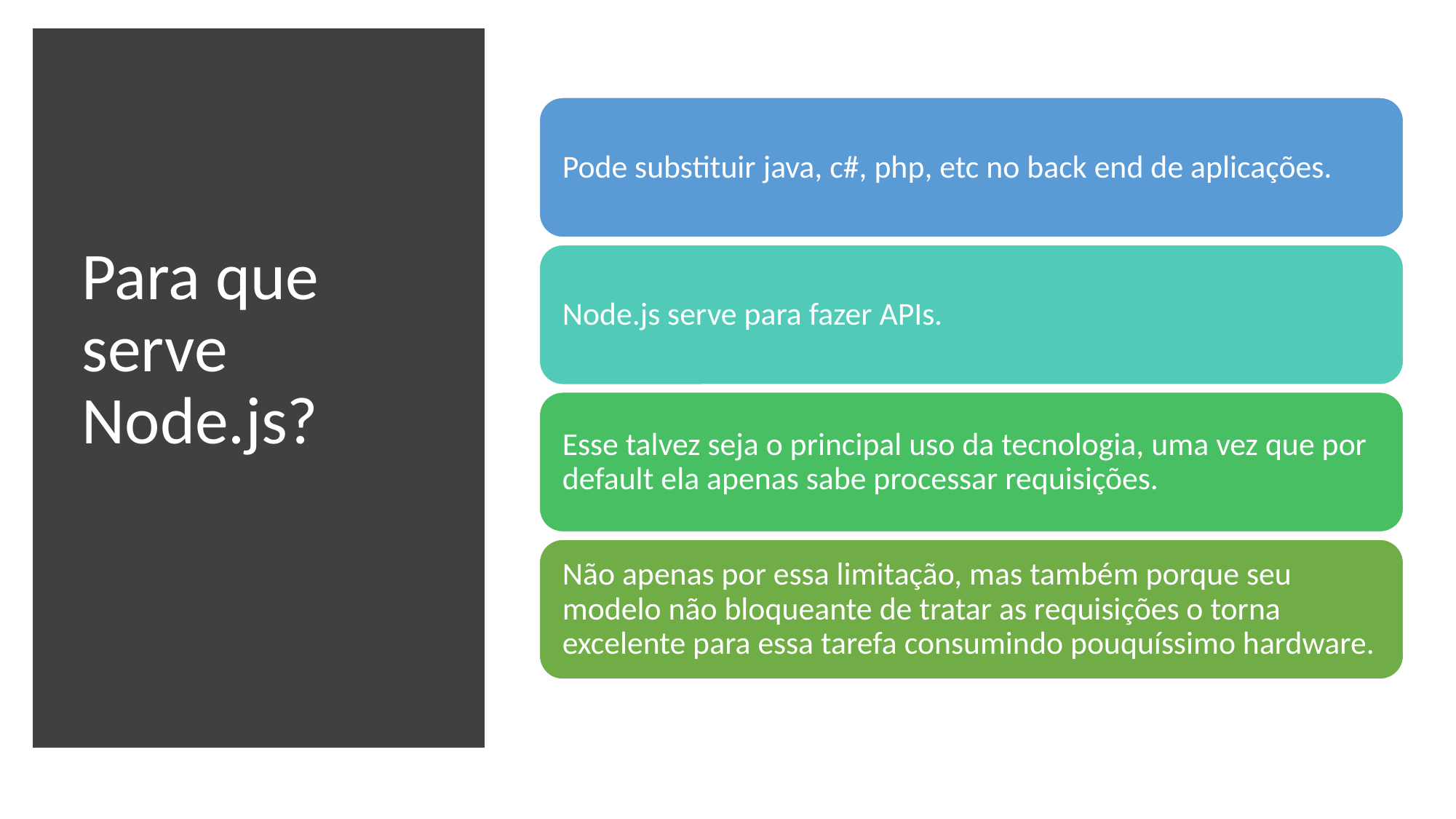

Pode substituir java, c#, php, etc no back end de aplicações.
Node.js serve para fazer APIs.
Esse talvez seja o principal uso da tecnologia, uma vez que por default ela apenas sabe processar requisições.
Não apenas por essa limitação, mas também porque seu modelo não bloqueante de tratar as requisições o torna excelente para essa tarefa consumindo pouquíssimo hardware.
# Para que serve Node.js?